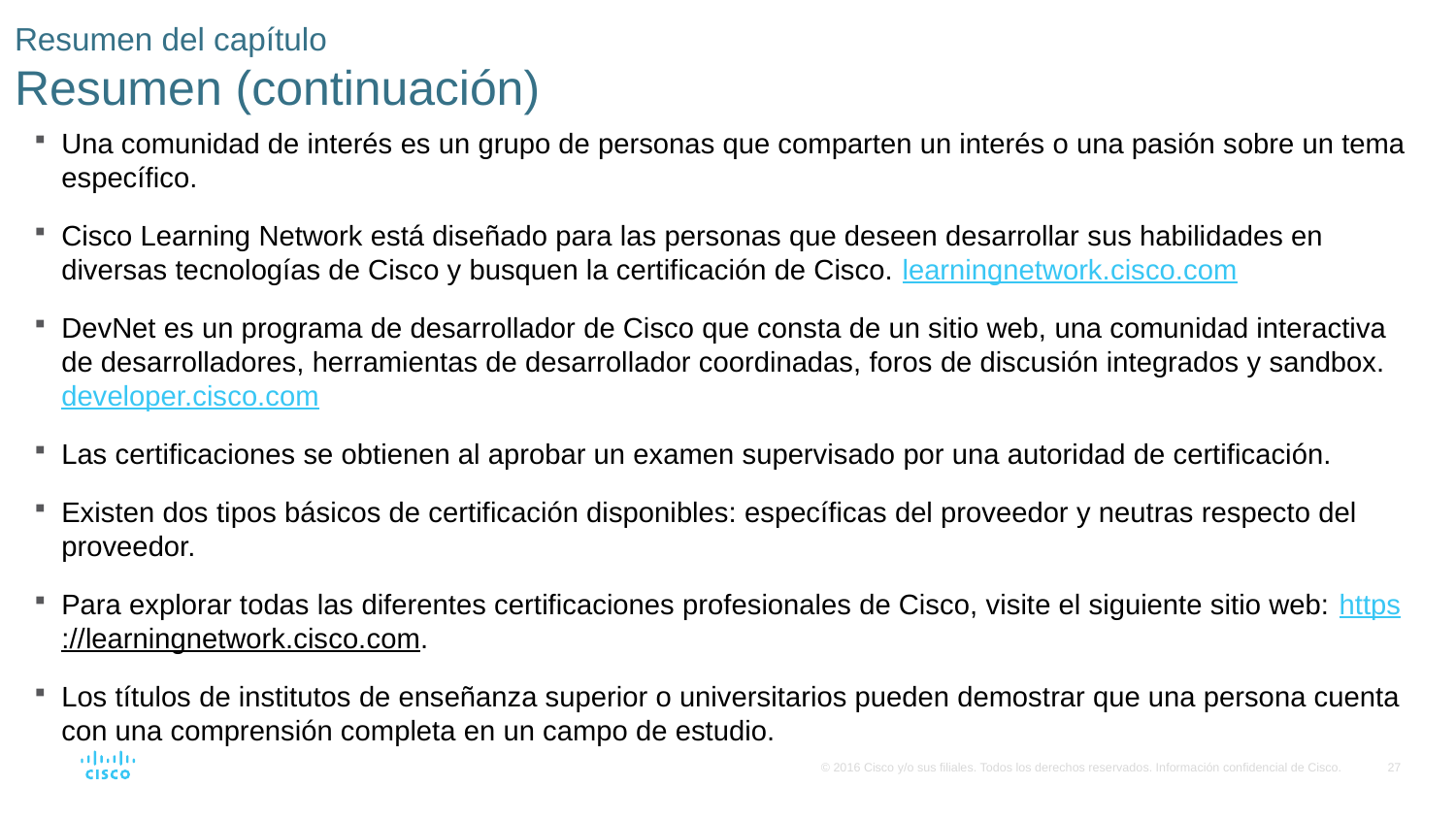

# Resumen del capítulo Resumen (continuación)
Una comunidad de interés es un grupo de personas que comparten un interés o una pasión sobre un tema específico.
Cisco Learning Network está diseñado para las personas que deseen desarrollar sus habilidades en diversas tecnologías de Cisco y busquen la certificación de Cisco. learningnetwork.cisco.com
DevNet es un programa de desarrollador de Cisco que consta de un sitio web, una comunidad interactiva de desarrolladores, herramientas de desarrollador coordinadas, foros de discusión integrados y sandbox. developer.cisco.com
Las certificaciones se obtienen al aprobar un examen supervisado por una autoridad de certificación.
Existen dos tipos básicos de certificación disponibles: específicas del proveedor y neutras respecto del proveedor.
Para explorar todas las diferentes certificaciones profesionales de Cisco, visite el siguiente sitio web: https://learningnetwork.cisco.com.
Los títulos de institutos de enseñanza superior o universitarios pueden demostrar que una persona cuenta con una comprensión completa en un campo de estudio.